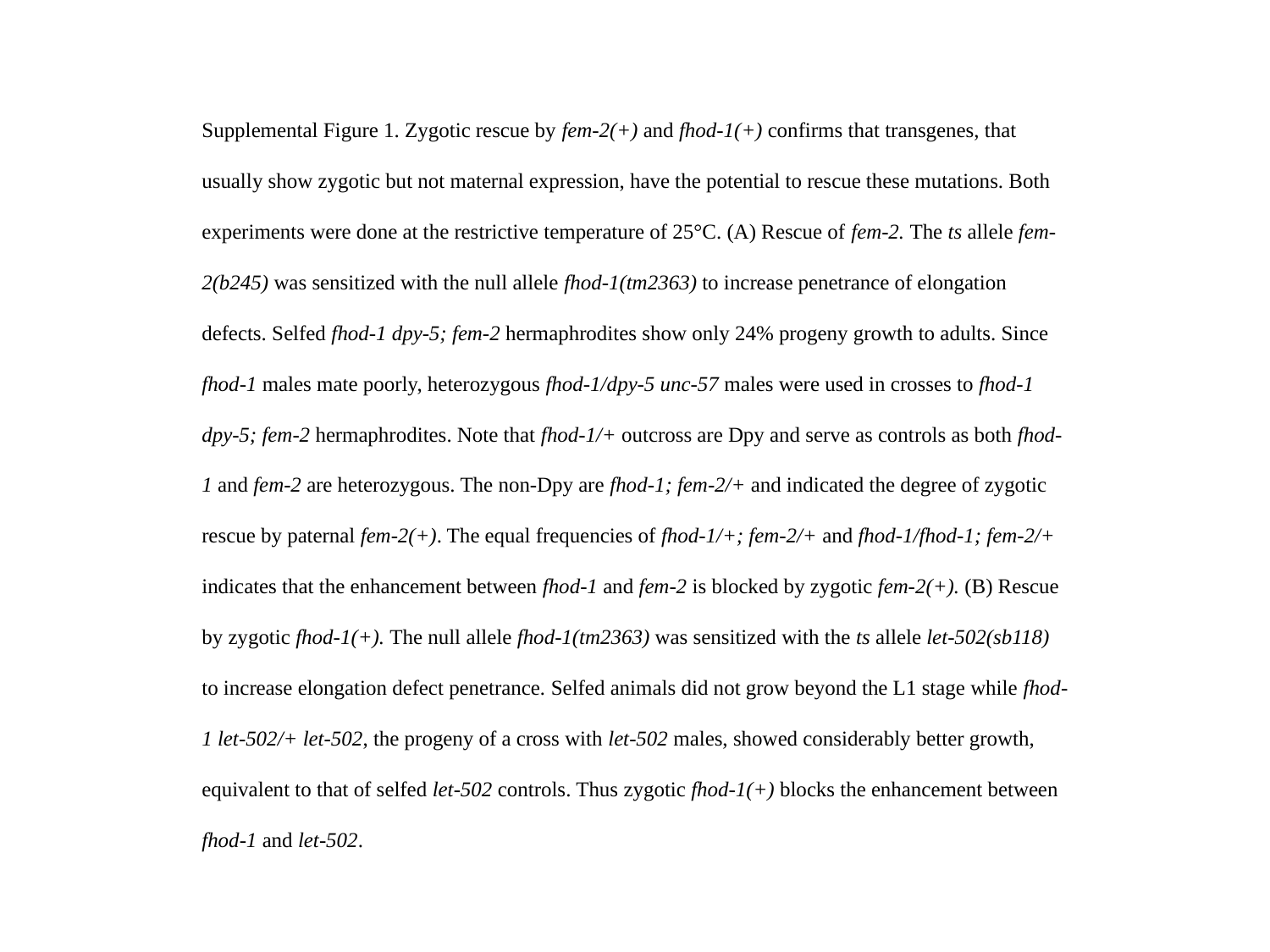

Supplemental Figure 1. Zygotic rescue by fem-2(+) and fhod-1(+) confirms that transgenes, that usually show zygotic but not maternal expression, have the potential to rescue these mutations. Both experiments were done at the restrictive temperature of 25°C. (A) Rescue of fem-2. The ts allele fem-2(b245) was sensitized with the null allele fhod-1(tm2363) to increase penetrance of elongation defects. Selfed fhod-1 dpy-5; fem-2 hermaphrodites show only 24% progeny growth to adults. Since fhod-1 males mate poorly, heterozygous fhod-1/dpy-5 unc-57 males were used in crosses to fhod-1 dpy-5; fem-2 hermaphrodites. Note that fhod-1/+ outcross are Dpy and serve as controls as both fhod-1 and fem-2 are heterozygous. The non-Dpy are fhod-1; fem-2/+ and indicated the degree of zygotic rescue by paternal fem-2(+). The equal frequencies of fhod-1/+; fem-2/+ and fhod-1/fhod-1; fem-2/+ indicates that the enhancement between fhod-1 and fem-2 is blocked by zygotic fem-2(+). (B) Rescue by zygotic fhod-1(+). The null allele fhod-1(tm2363) was sensitized with the ts allele let-502(sb118) to increase elongation defect penetrance. Selfed animals did not grow beyond the L1 stage while fhod-1 let-502/+ let-502, the progeny of a cross with let-502 males, showed considerably better growth, equivalent to that of selfed let-502 controls. Thus zygotic fhod-1(+) blocks the enhancement between fhod-1 and let-502.